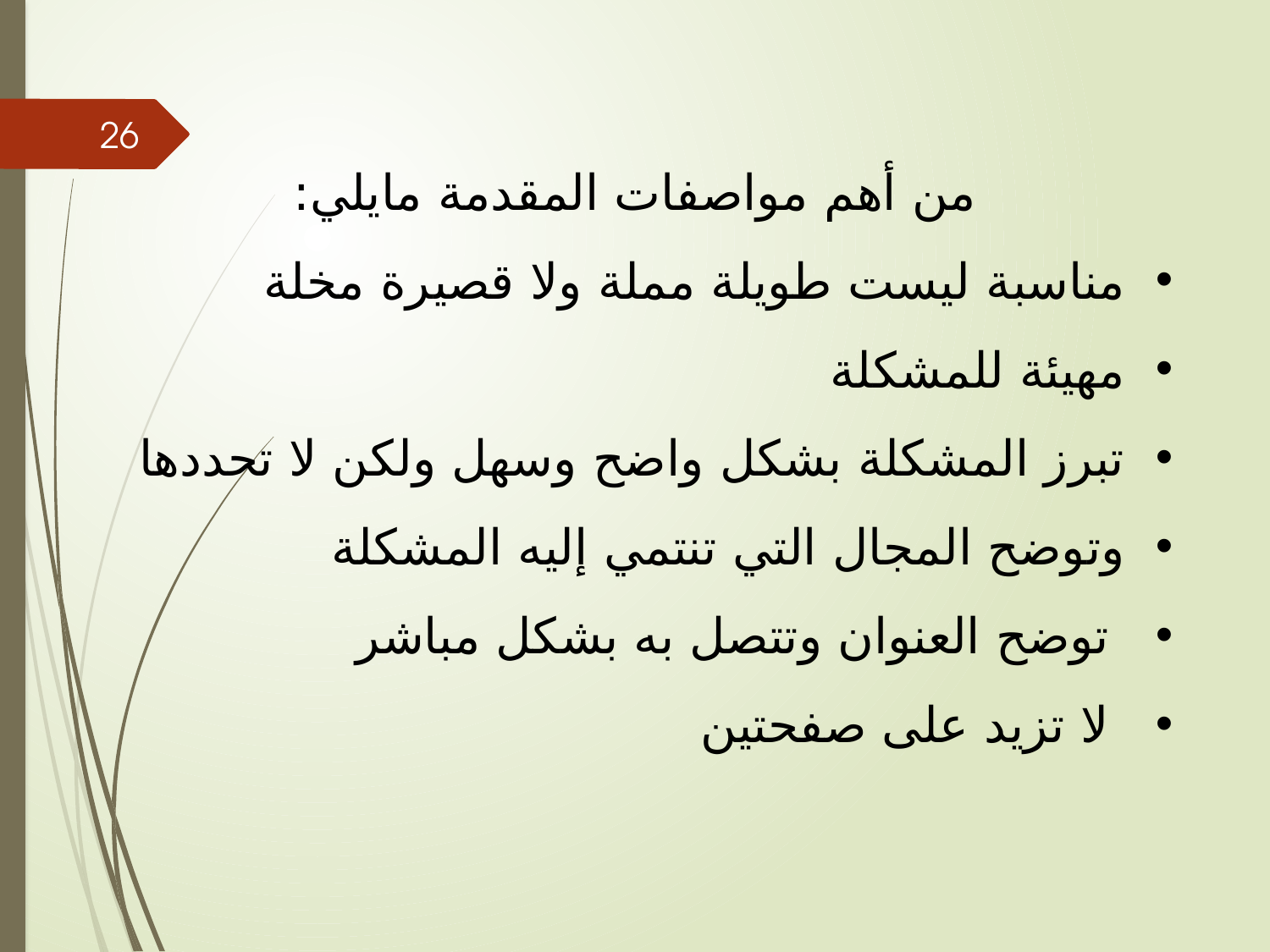

من أهم مواصفات المقدمة مايلي:
مناسبة ليست طويلة مملة ولا قصيرة مخلة
مهيئة للمشكلة
تبرز المشكلة بشكل واضح وسهل ولكن لا تحددها
وتوضح المجال التي تنتمي إليه المشكلة
توضح العنوان وتتصل به بشكل مباشر
لا تزيد على صفحتين

26